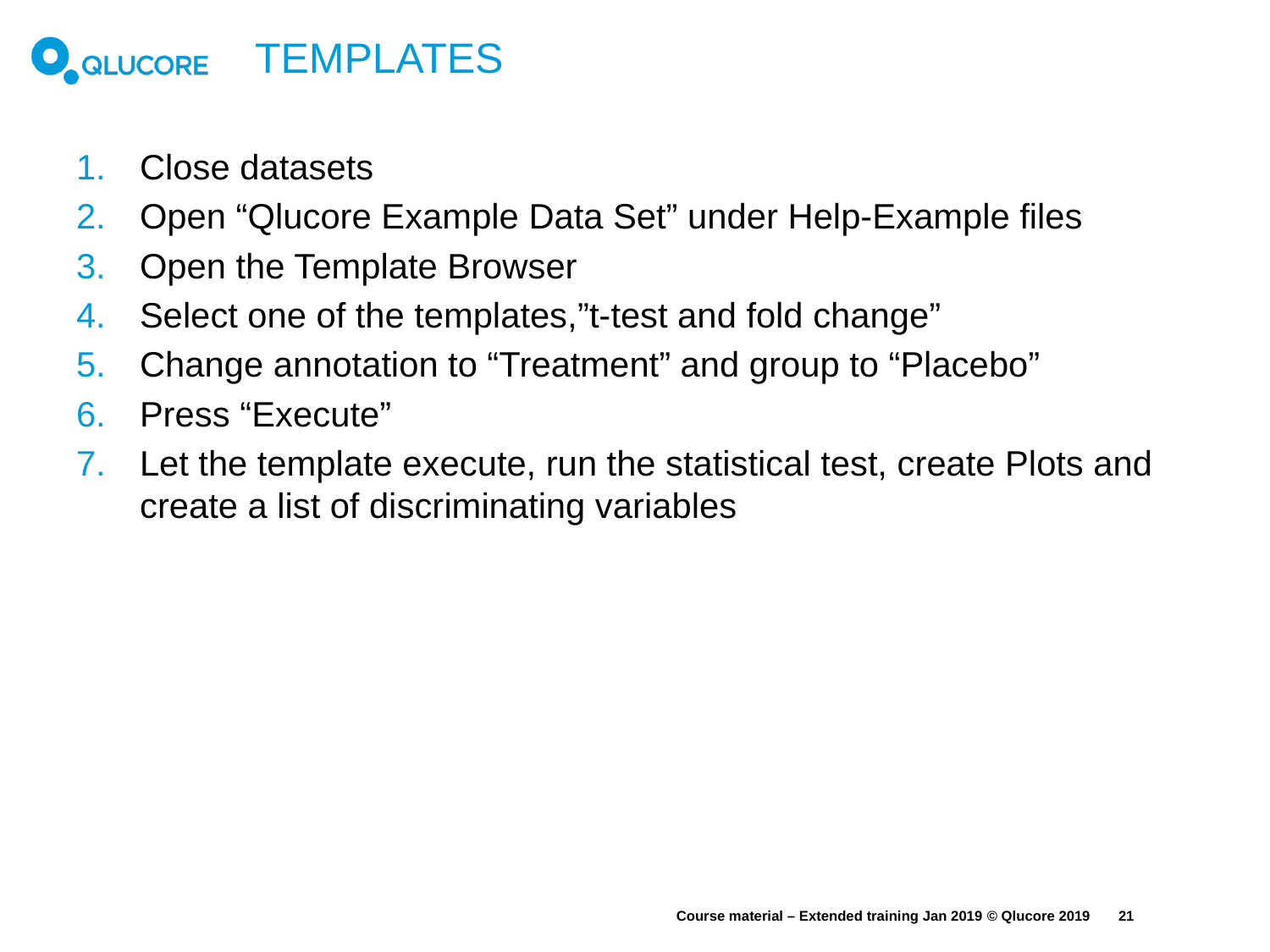

# TEMPLATES
Close datasets
Open “Qlucore Example Data Set” under Help-Example files
Open the Template Browser
Select one of the templates,”t-test and fold change”
Change annotation to “Treatment” and group to “Placebo”
Press “Execute”
Let the template execute, run the statistical test, create Plots and create a list of discriminating variables